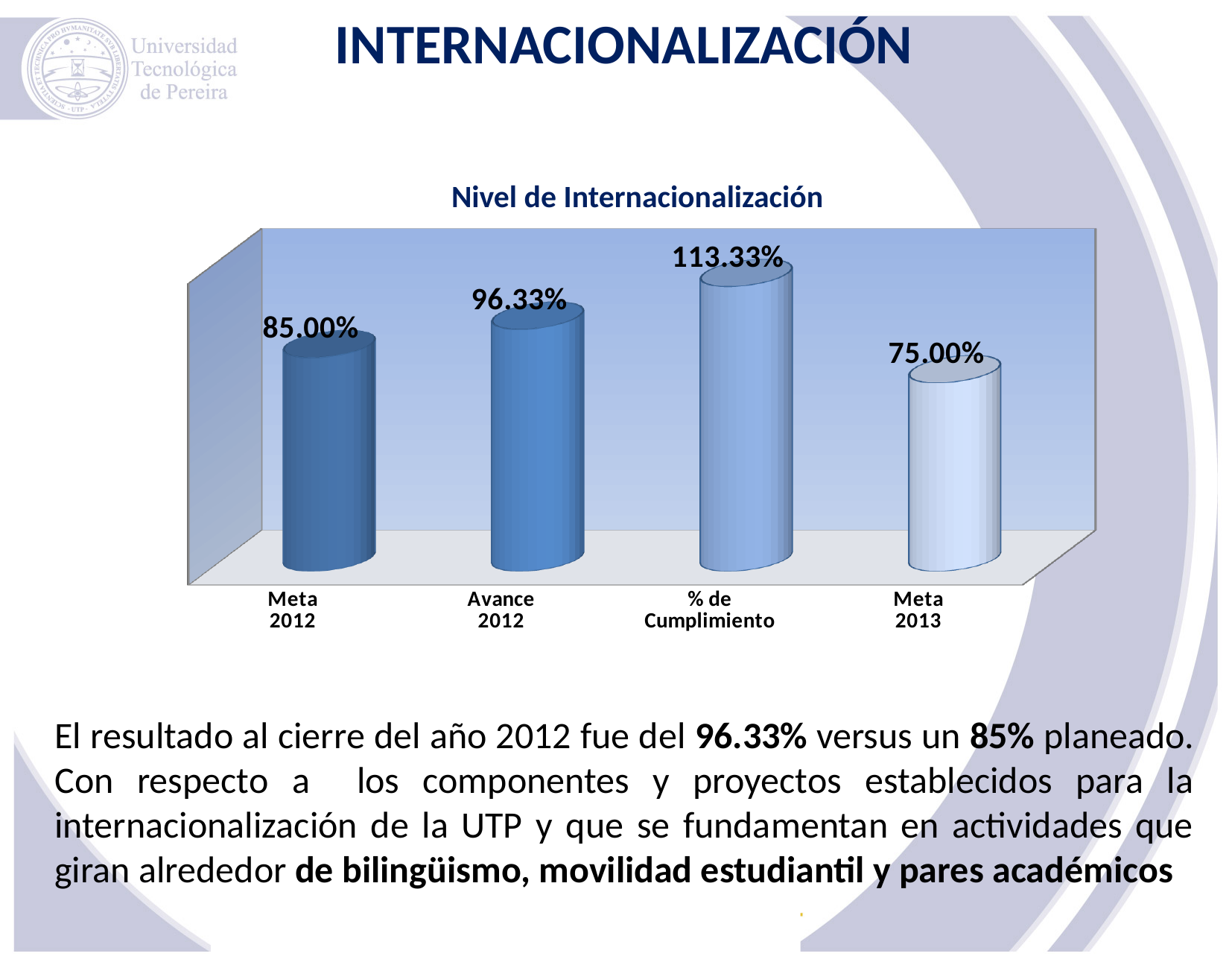

INTERNACIONALIZACIÓN
Nivel de Internacionalización

[unsupported chart]

El resultado al cierre del año 2012 fue del 96.33% versus un 85% planeado. Con respecto a  los componentes y proyectos establecidos para la internacionalización de la UTP y que se fundamentan en actividades que giran alrededor de bilingüismo, movilidad estudiantil y pares académicos